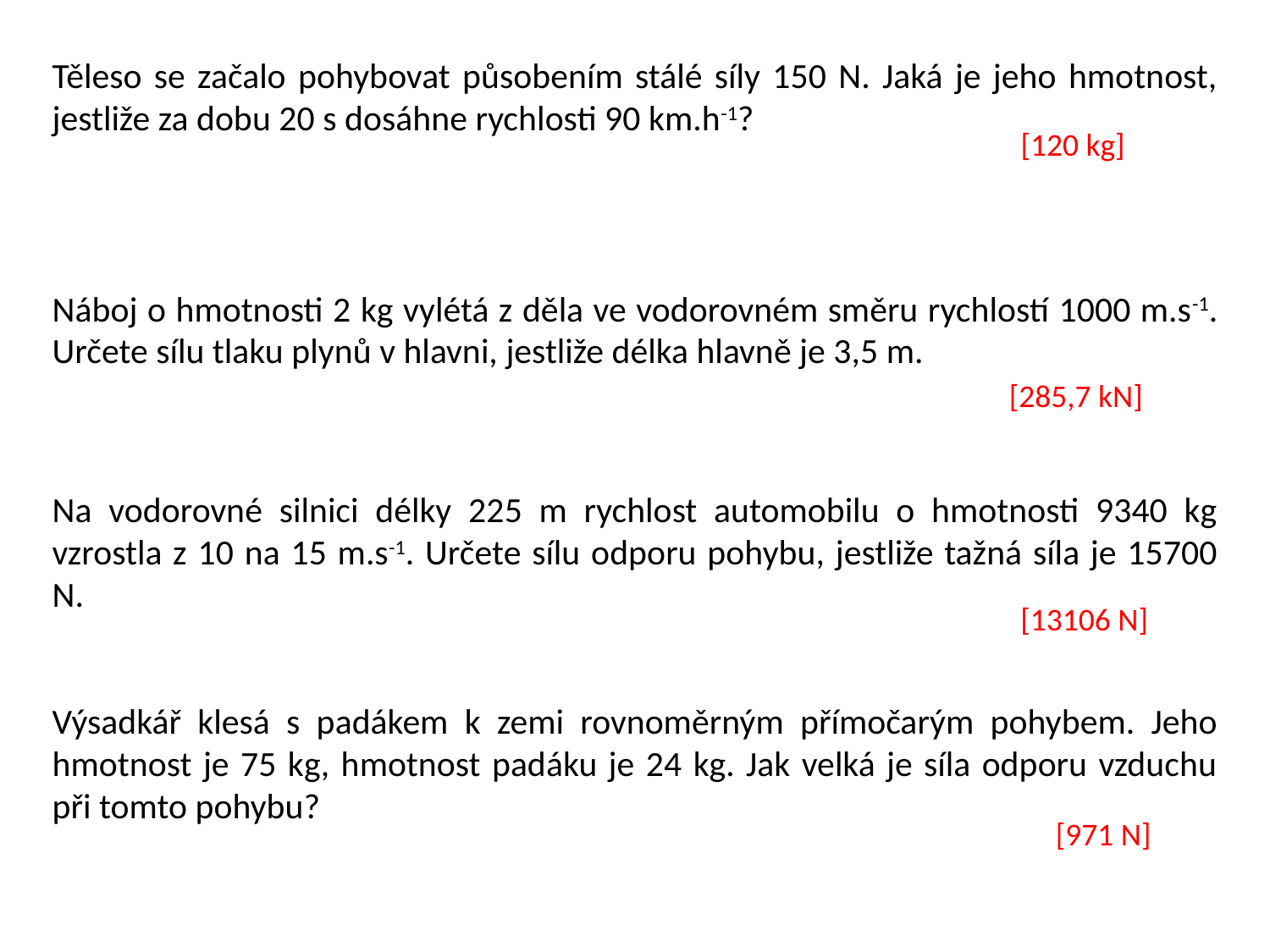

Těleso se začalo pohybovat působením stálé síly 150 N. Jaká je jeho hmotnost, jestliže za dobu 20 s dosáhne rychlosti 90 km.h-1?
[120 kg]
Náboj o hmotnosti 2 kg vylétá z děla ve vodorovném směru rychlostí 1000 m.s-1. Určete sílu tlaku plynů v hlavni, jestliže délka hlavně je 3,5 m.
[285,7 kN]
Na vodorovné silnici délky 225 m rychlost automobilu o hmotnosti 9340 kg vzrostla z 10 na 15 m.s-1. Určete sílu odporu pohybu, jestliže tažná síla je 15700 N.
[13106 N]
Výsadkář klesá s padákem k zemi rovnoměrným přímočarým pohybem. Jeho hmotnost je 75 kg, hmotnost padáku je 24 kg. Jak velká je síla odporu vzduchu při tomto pohybu?
[971 N]